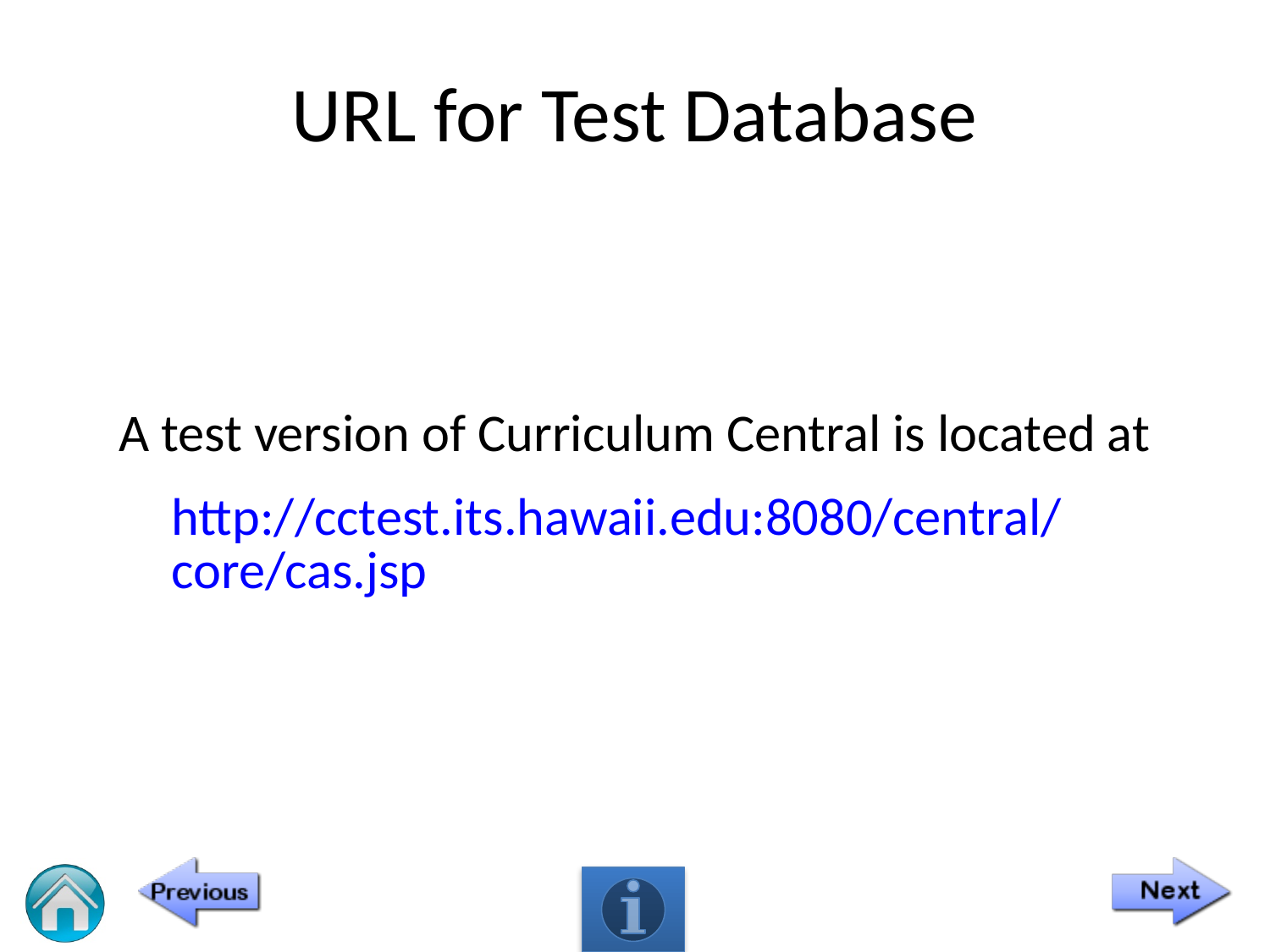

# URL for Test Database
A test version of Curriculum Central is located at
http://cctest.its.hawaii.edu:8080/central/core/cas.jsp